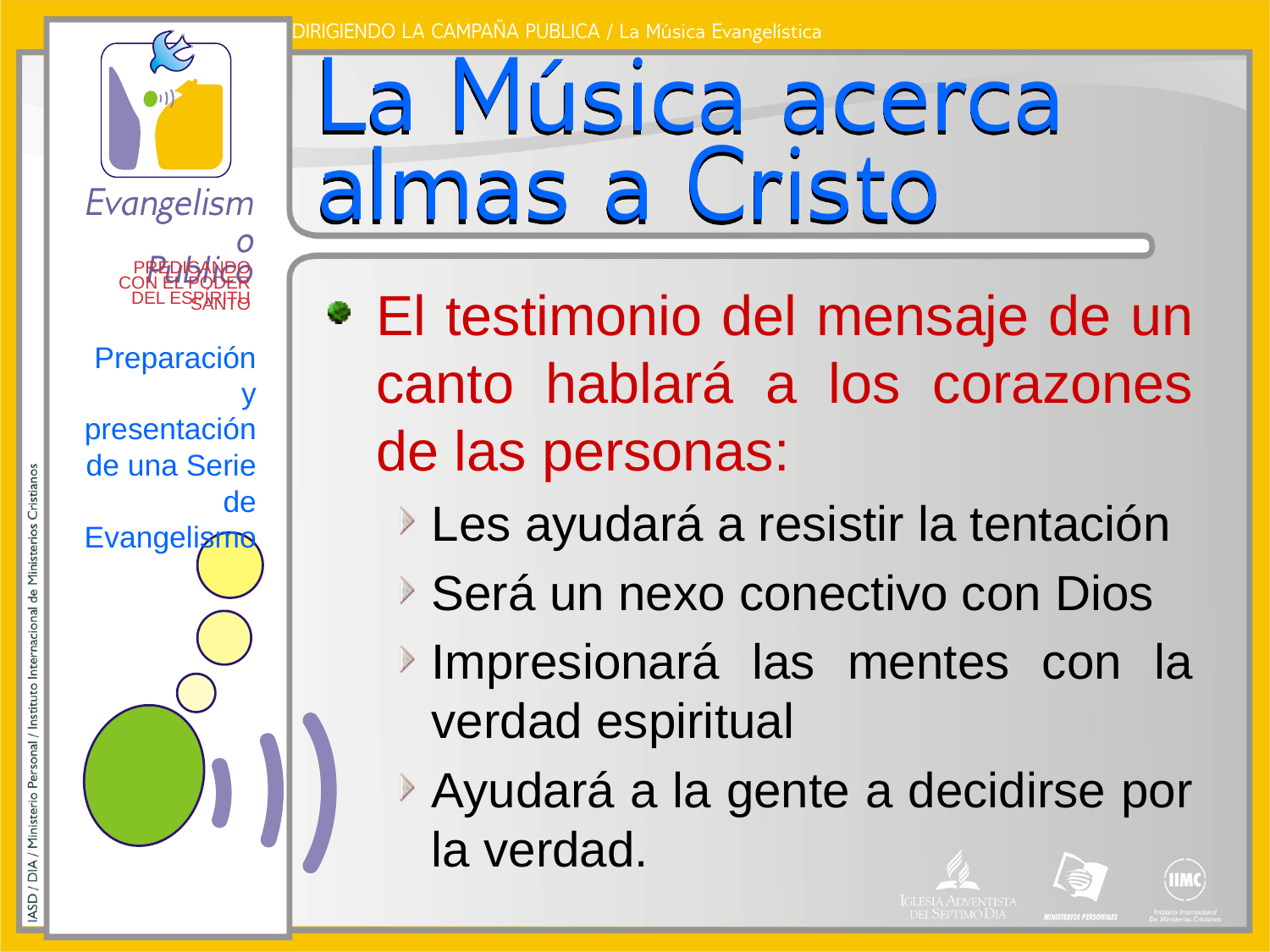

DIRIGIENDO LA CAMPAÑA PUBLICA / La Música Evangelística
# La Música acerca almas a Cristo
El testimonio del mensaje de un canto hablará a los corazones de las personas:
Les ayudará a resistir la tentación
Será un nexo conectivo con Dios
Impresionará las mentes con la verdad espiritual
Ayudará a la gente a decidirse por la verdad.